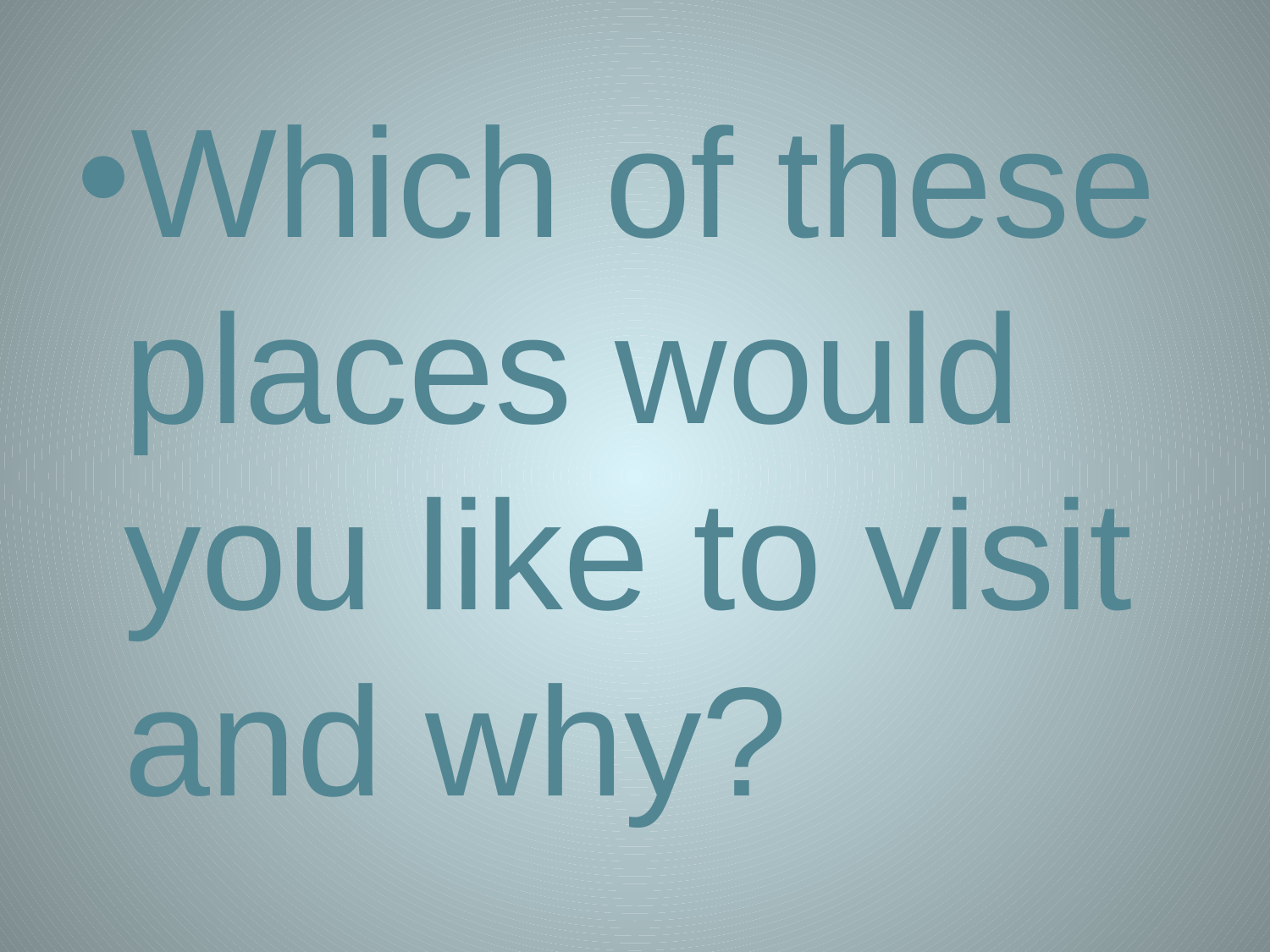

# .
Which of these places would you like to visit and why?